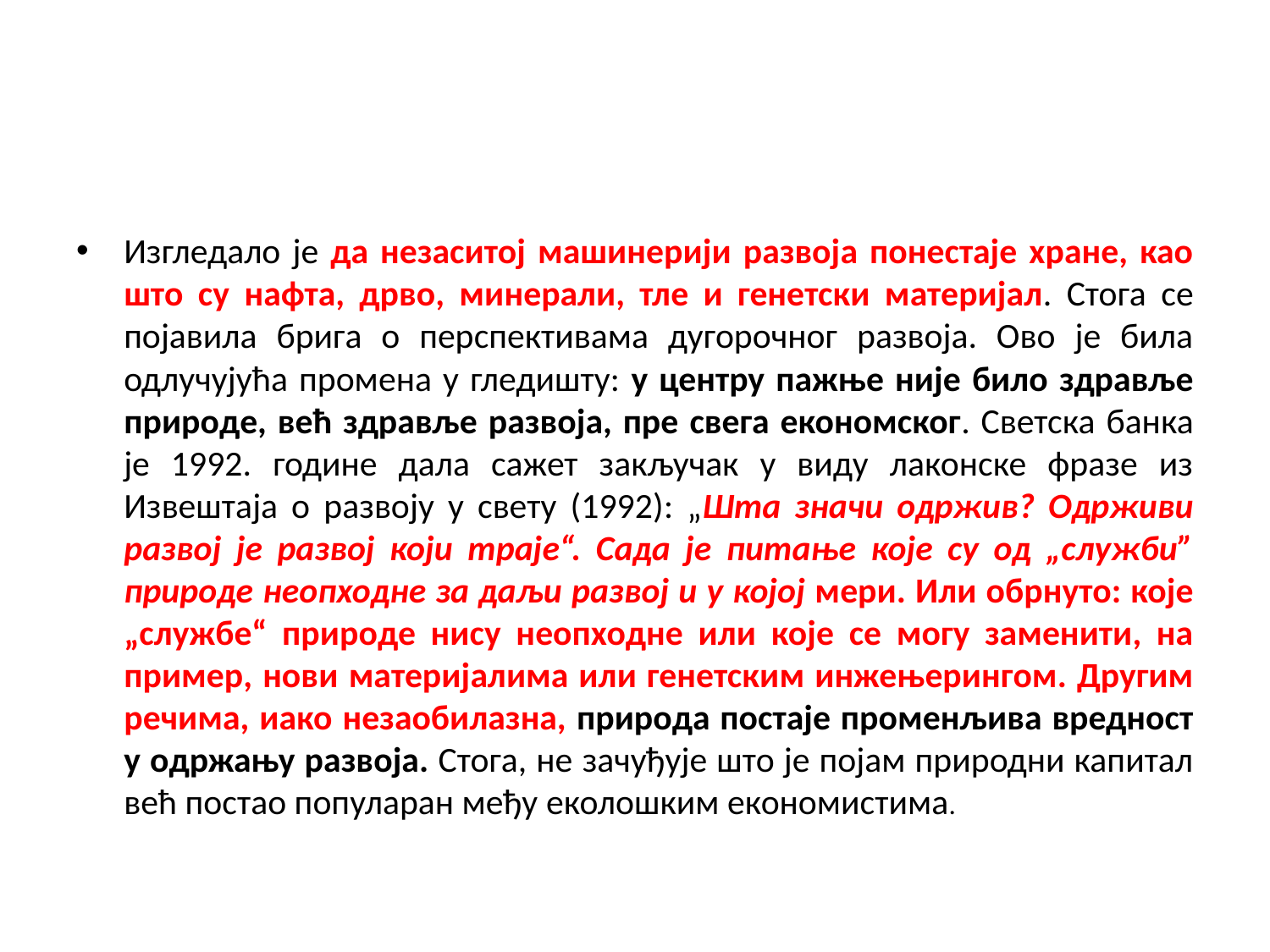

#
Изгледало је да незаситој машинерији развоја понестаје хране, као што су нафта, дрво, минерали, тле и генетски материјал. Стога се појавила брига о перспективама дугорочног развоја. Ово је била одлучујућа промена у гледишту: у центру пажње није било здравље природе, већ здравље развоја, пре свега економског. Светска банка је 1992. године дала сажет закључак у виду лаконске фразе из Извештаја о развоју у свету (1992): „Шта значи одржив? Одрживи развој је развој који траје“. Сада је питање које су од „служби” природе неопходне за даљи развој и у којој мери. Или обрнуто: које „службе“ природе нису неопходне или које се могу заменити, на пример, нови материјалима или генетским инжењерингом. Другим речима, иако незаобилазна, природа постаје променљива вредност у одржању развоја. Стога, не зачуђује што је појам природни капитал већ постао популаран међу еколошким економистима.